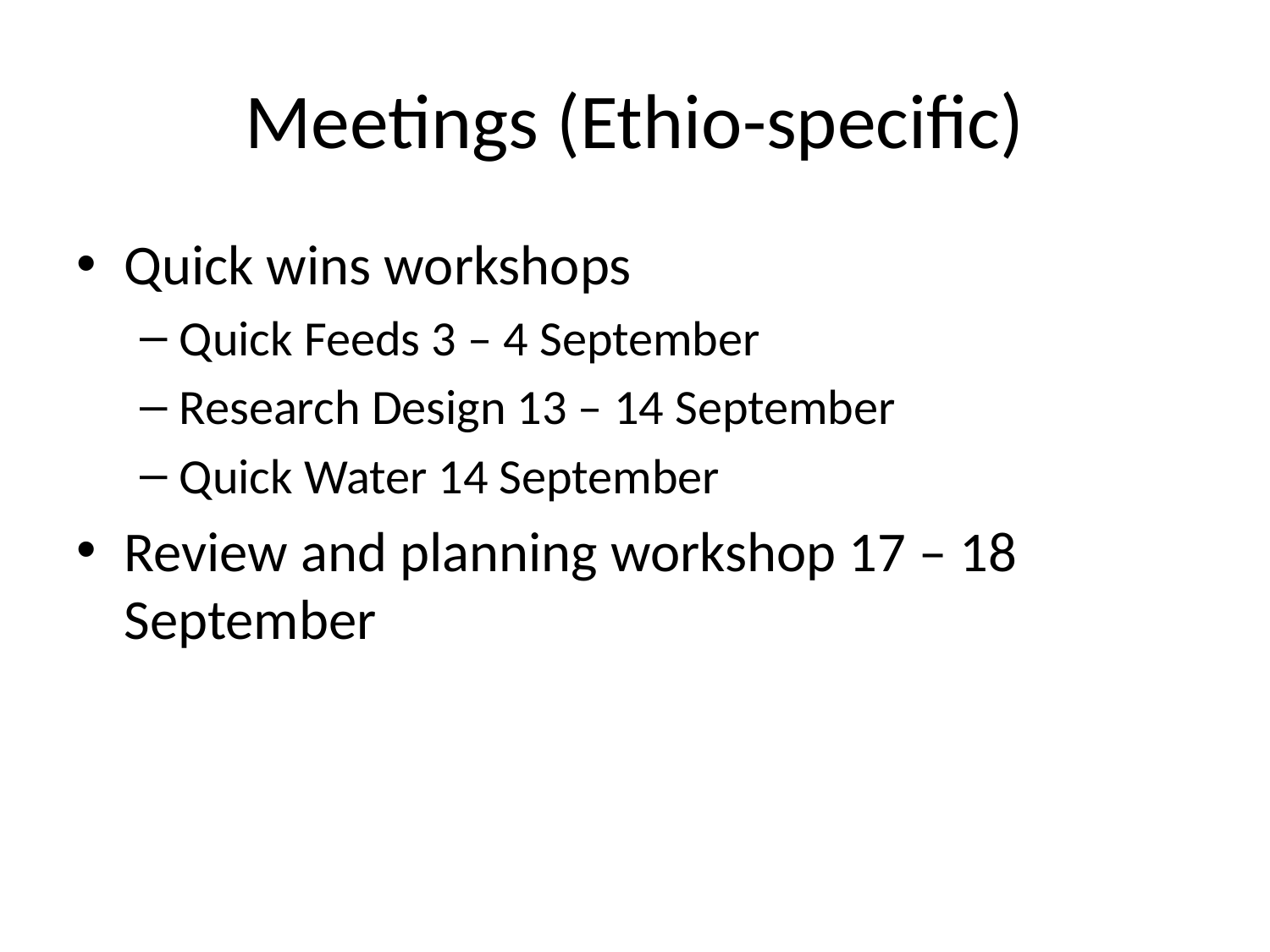

# Meetings (Ethio-specific)
Quick wins workshops
Quick Feeds 3 – 4 September
Research Design 13 – 14 September
Quick Water 14 September
Review and planning workshop 17 – 18 September